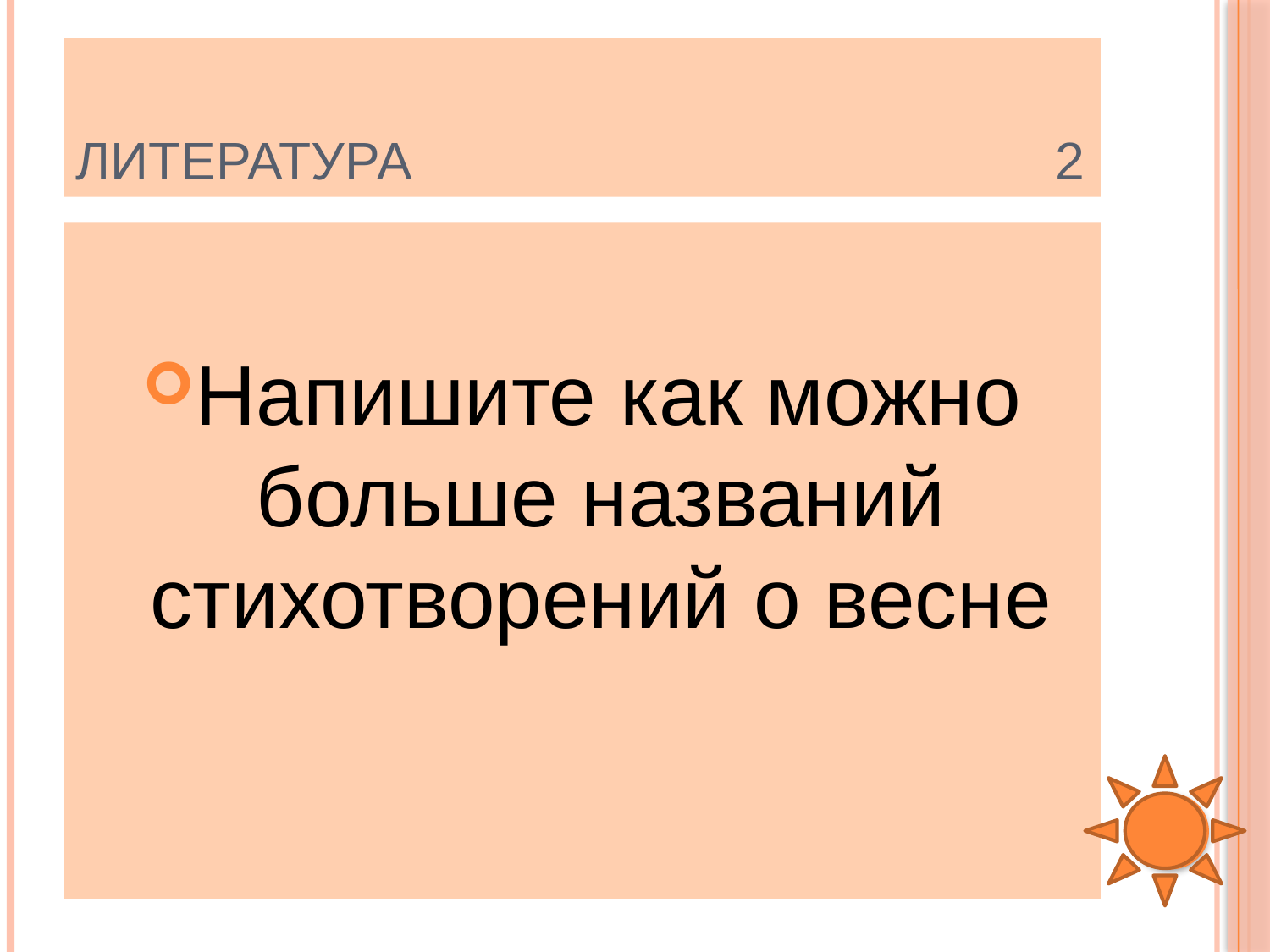

# Литература                                            2

Напишите как можно больше названий стихотворений о весне